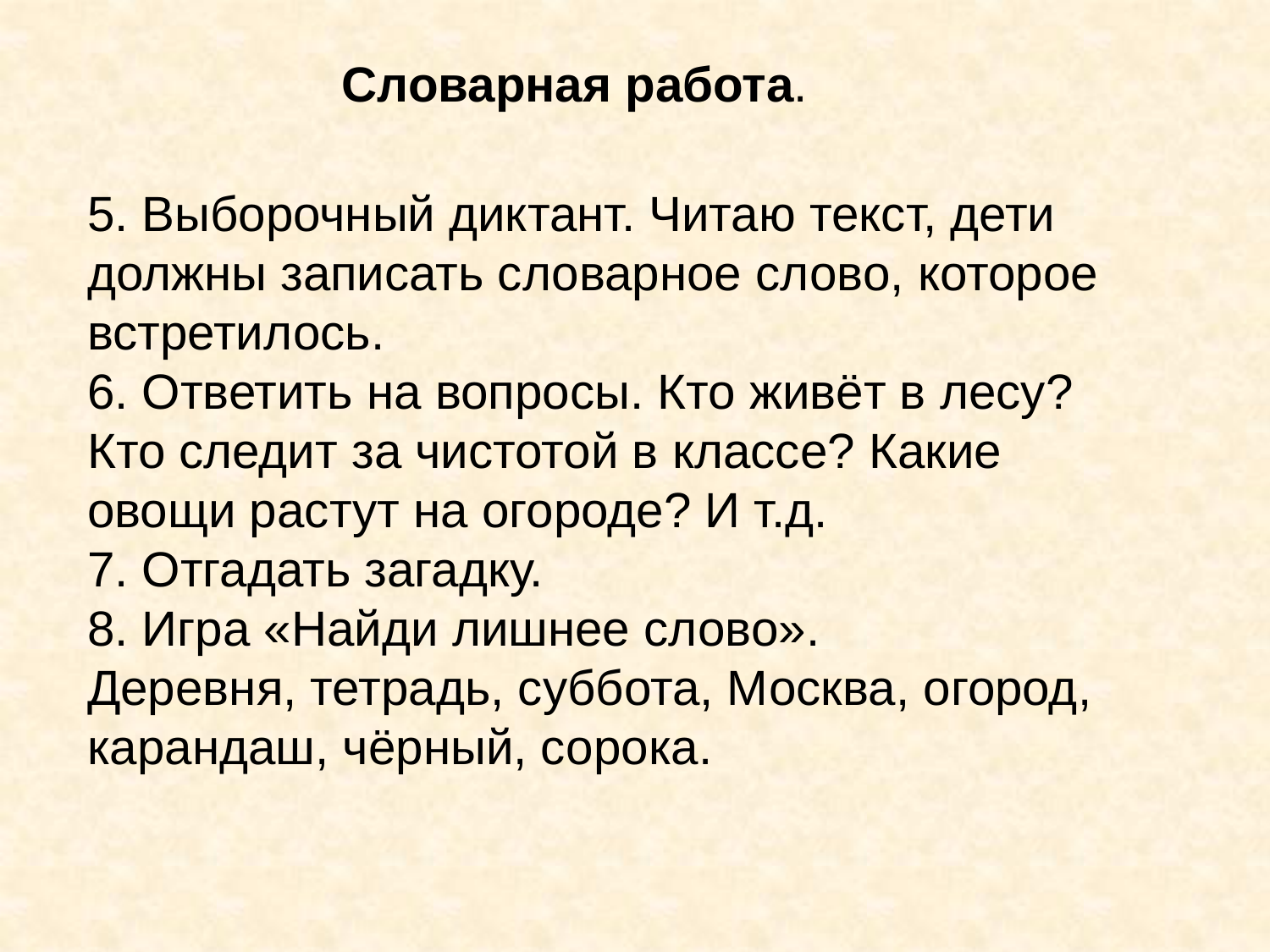

Словарная работа.
5. Выборочный диктант. Читаю текст, дети должны записать словарное слово, которое встретилось.
6. Ответить на вопросы. Кто живёт в лесу? Кто следит за чистотой в классе? Какие овощи растут на огороде? И т.д.
7. Отгадать загадку.
8. Игра «Найди лишнее слово».
Деревня, тетрадь, суббота, Москва, огород, карандаш, чёрный, сорока.